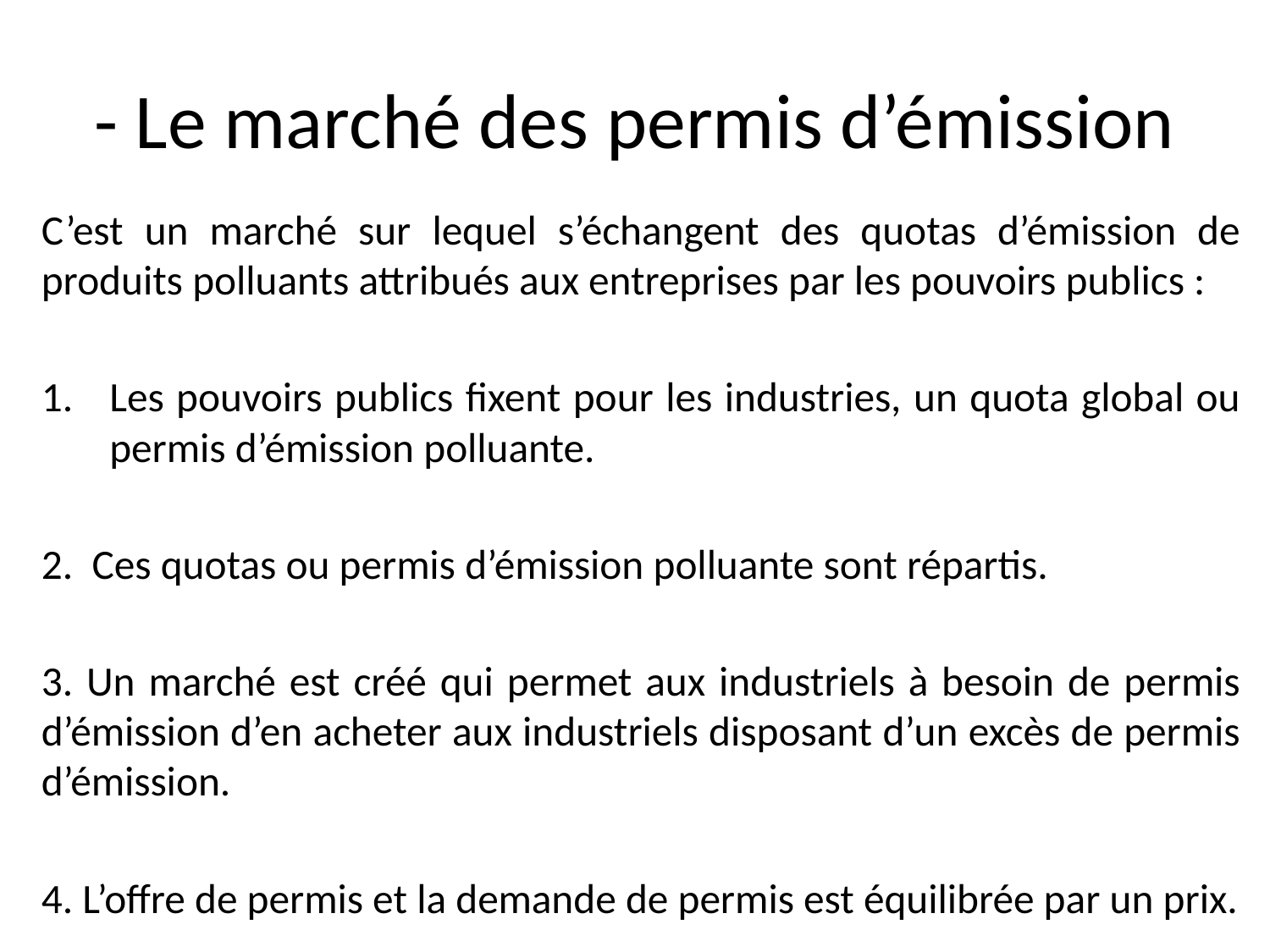

# - Le marché des permis d’émission
C’est un marché sur lequel s’échangent des quotas d’émission de produits polluants attribués aux entreprises par les pouvoirs publics :

Les pouvoirs publics fixent pour les industries, un quota global ou permis d’émission polluante.

2.  Ces quotas ou permis d’émission polluante sont répartis.

3. Un marché est créé qui permet aux industriels à besoin de permis d’émission d’en acheter aux industriels disposant d’un excès de permis d’émission.

4. L’offre de permis et la demande de permis est équilibrée par un prix.